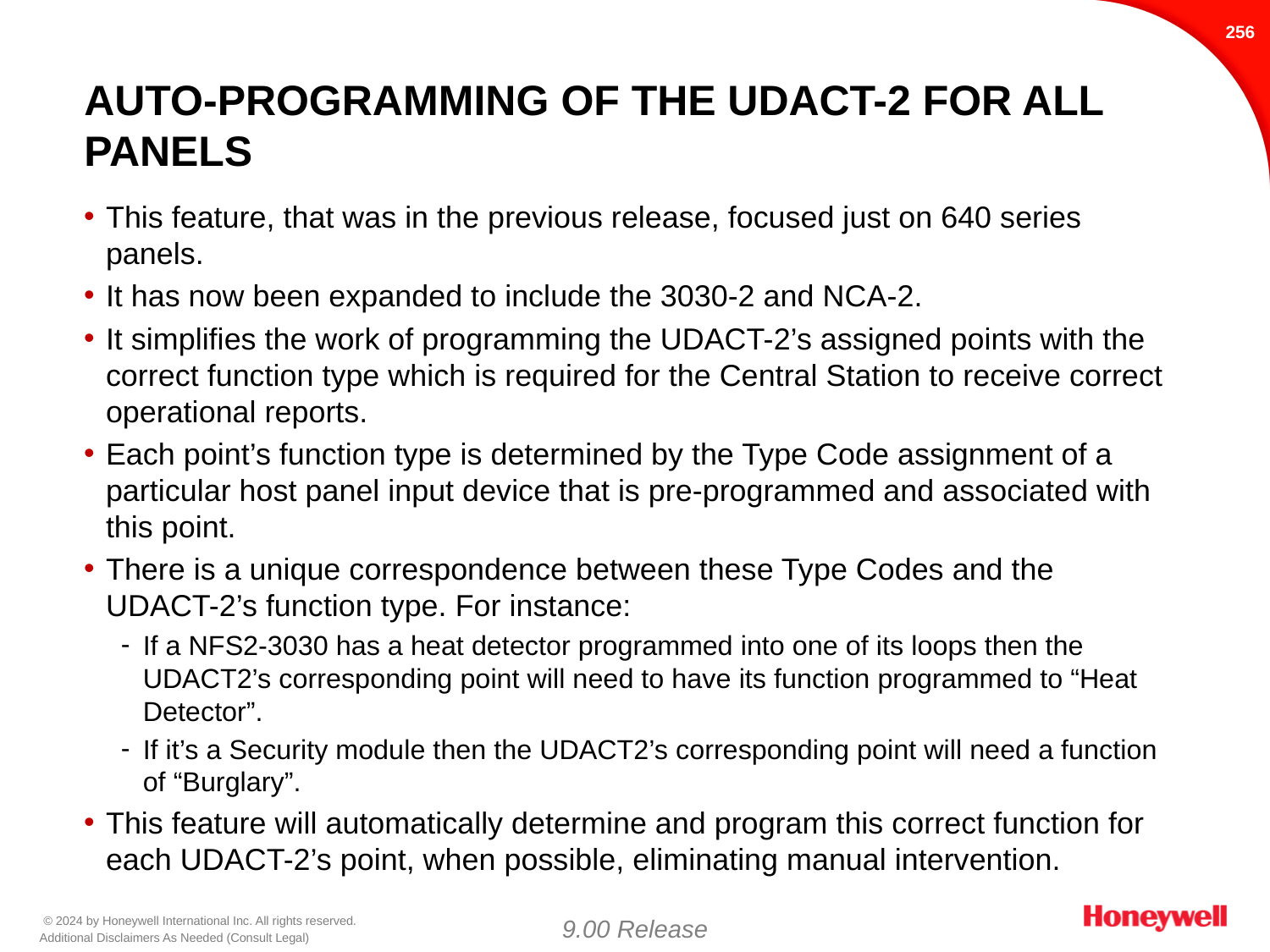

256
# Auto-Programming of the UDACT-2 for all panels

This feature, that was in the previous release, focused just on 640 series panels.
It has now been expanded to include the 3030-2 and NCA-2.
It simplifies the work of programming the UDACT-2’s assigned points with the correct function type which is required for the Central Station to receive correct operational reports.
Each point’s function type is determined by the Type Code assignment of a particular host panel input device that is pre-programmed and associated with this point.
There is a unique correspondence between these Type Codes and the UDACT-2’s function type. For instance:
If a NFS2-3030 has a heat detector programmed into one of its loops then the UDACT2’s corresponding point will need to have its function programmed to “Heat Detector”.
If it’s a Security module then the UDACT2’s corresponding point will need a function of “Burglary”.
This feature will automatically determine and program this correct function for each UDACT-2’s point, when possible, eliminating manual intervention.
9.00 Release